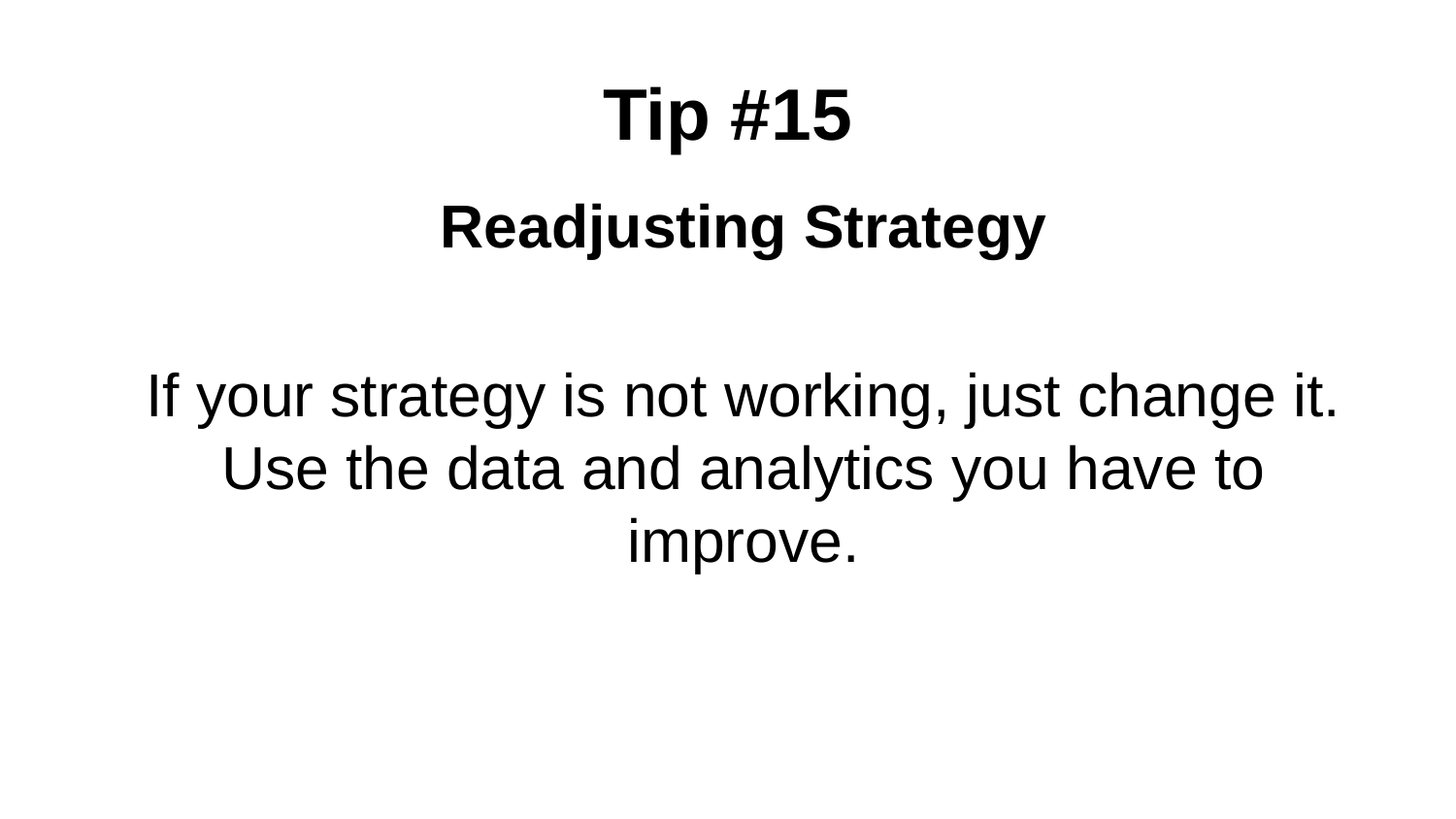

# Tip #15

Readjusting Strategy

If your strategy is not working, just change it. Use the data and analytics you have to improve.